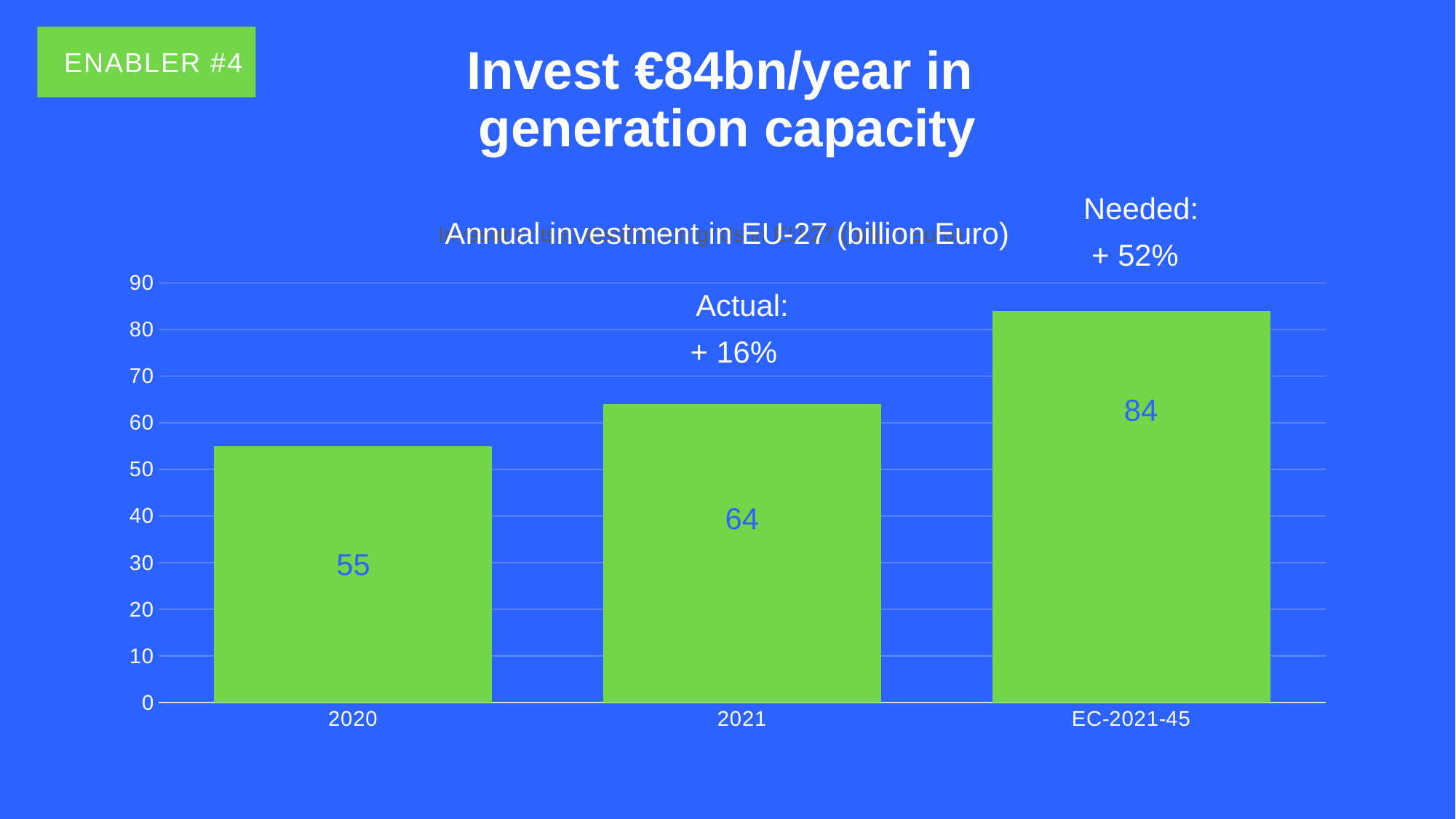

Invest €84bn/year in
generation capacity

ENABLER #4
Needed:
+ 52%

### Chart: Annual investment in EU-27 (billion Euro)

| Category | Power generation investments in EU27 (billion € 2020) |
|---|---|
| 2020 | 55.0 |
| 2021 | 64.0 |
| EC-2021-45 | 84.0 |

### Chart: Investments in distribution grids in EU-27 (billion Euro)

| Category |
|---|
Actual:
+ 16%
84
64
55